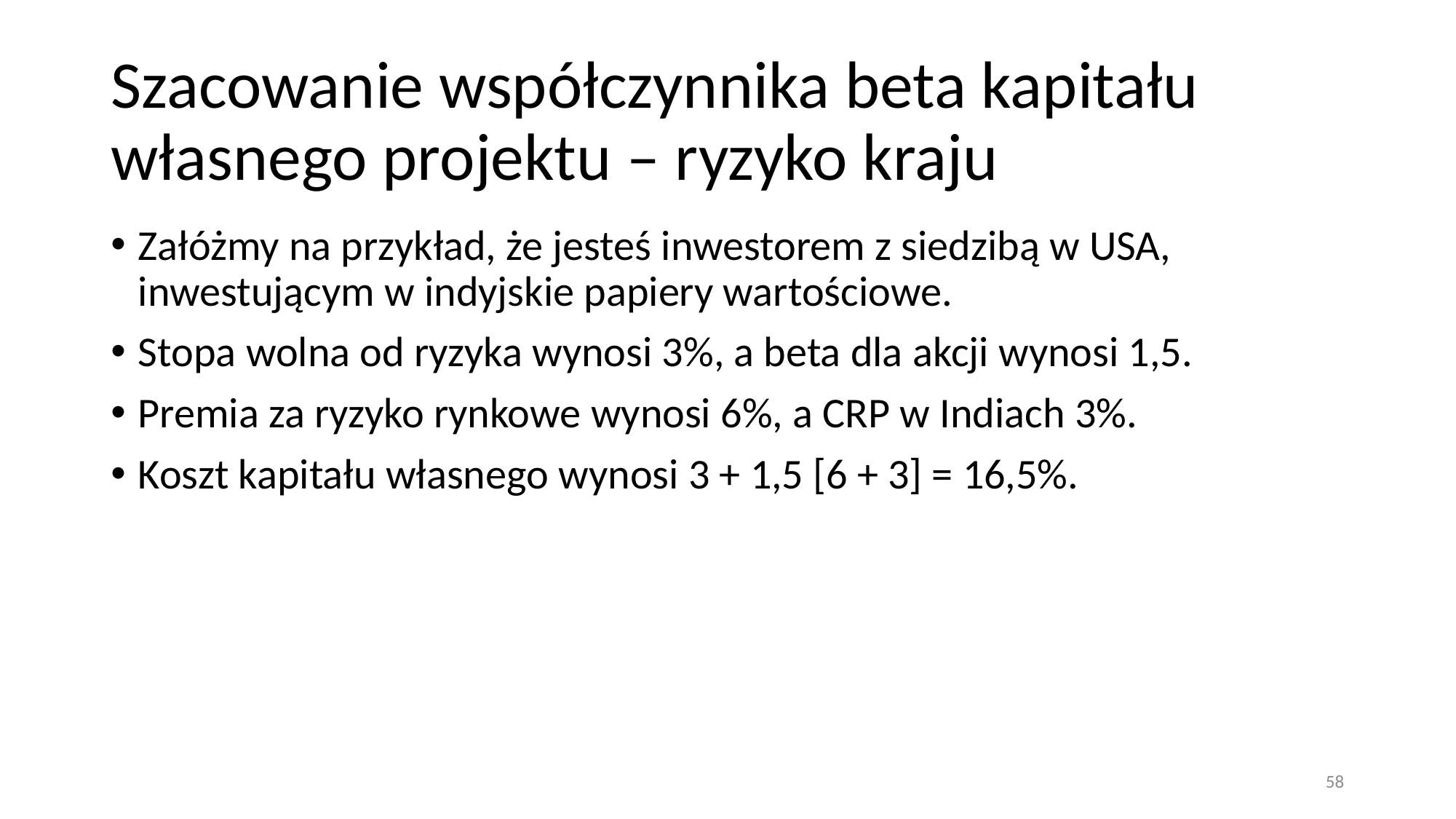

# Szacowanie współczynnika beta kapitału własnego projektu – ryzyko kraju
Załóżmy na przykład, że jesteś inwestorem z siedzibą w USA, inwestującym w indyjskie papiery wartościowe.
Stopa wolna od ryzyka wynosi 3%, a beta dla akcji wynosi 1,5.
Premia za ryzyko rynkowe wynosi 6%, a CRP w Indiach 3%.
Koszt kapitału własnego wynosi 3 + 1,5 [6 + 3] = 16,5%.

58